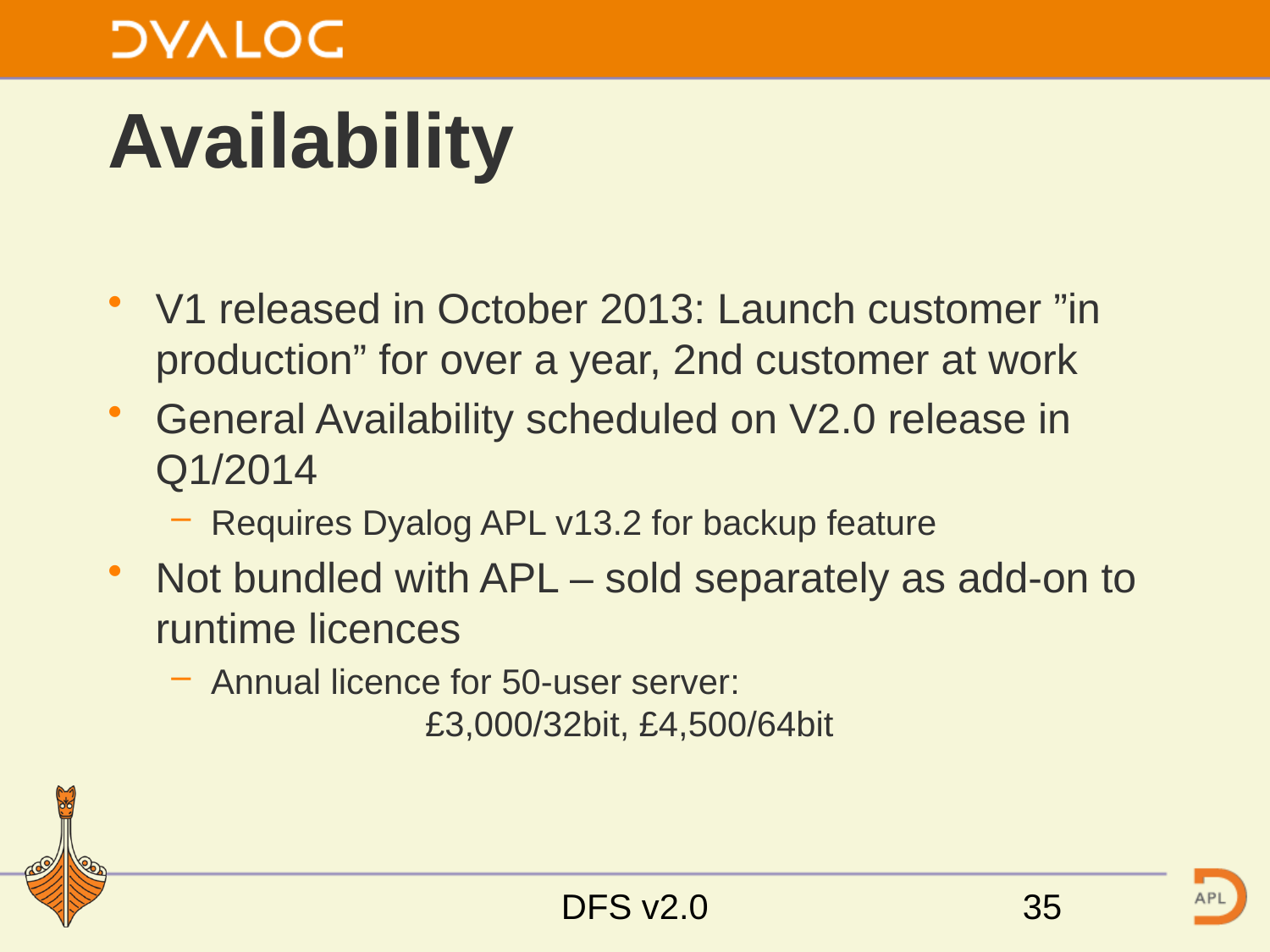

# Availability
V1 released in October 2013: Launch customer ”in production” for over a year, 2nd customer at work
General Availability scheduled on V2.0 release in Q1/2014
Requires Dyalog APL v13.2 for backup feature
Not bundled with APL – sold separately as add-on to runtime licences
Annual licence for 50-user server:
                      £3,000/32bit, £4,500/64bit

DFS v2.0
35